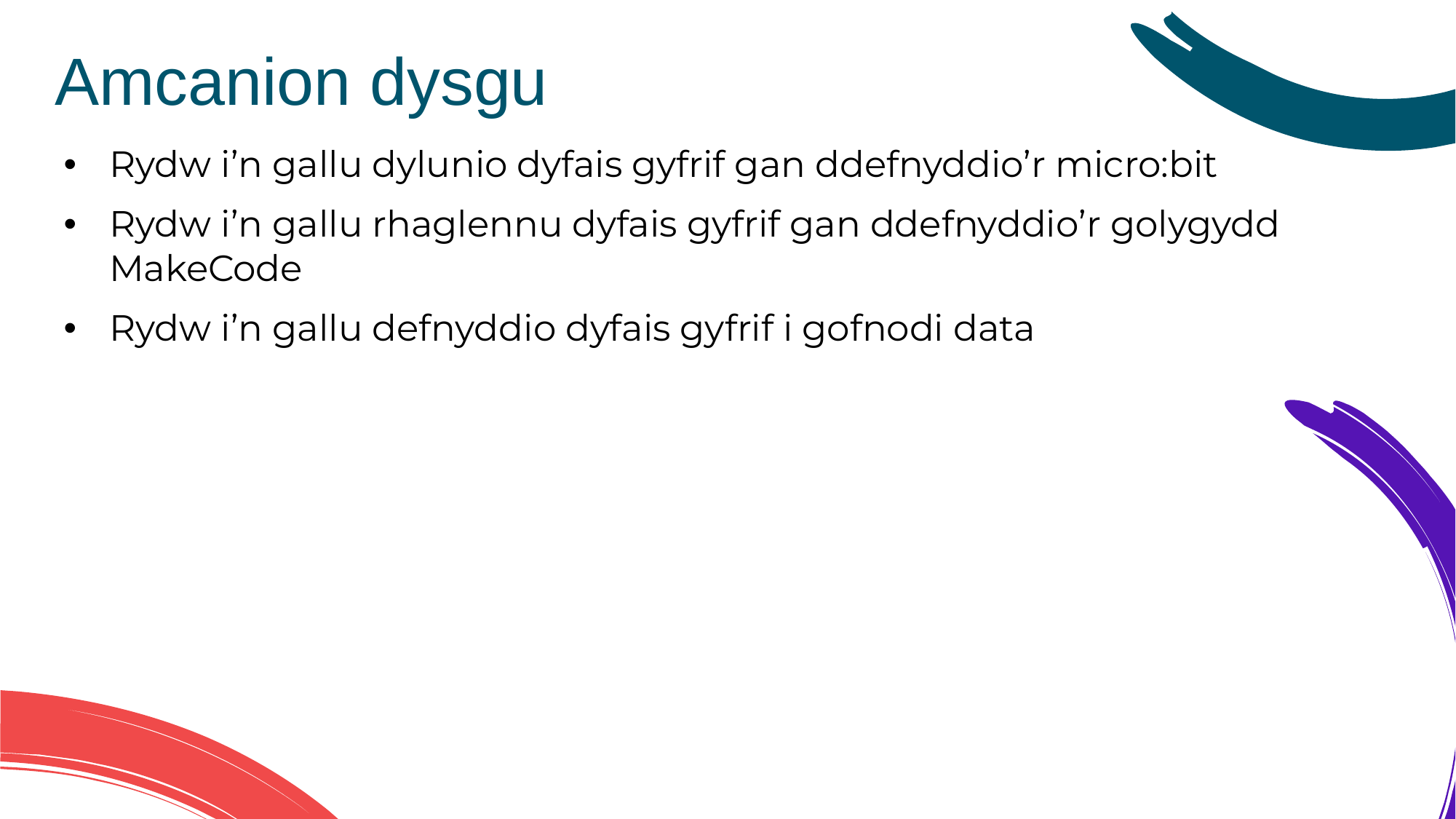

# Amcanion dysgu
Rydw i’n gallu dylunio dyfais gyfrif gan ddefnyddio’r micro:bit
Rydw i’n gallu rhaglennu dyfais gyfrif gan ddefnyddio’r golygydd MakeCode
Rydw i’n gallu defnyddio dyfais gyfrif i gofnodi data